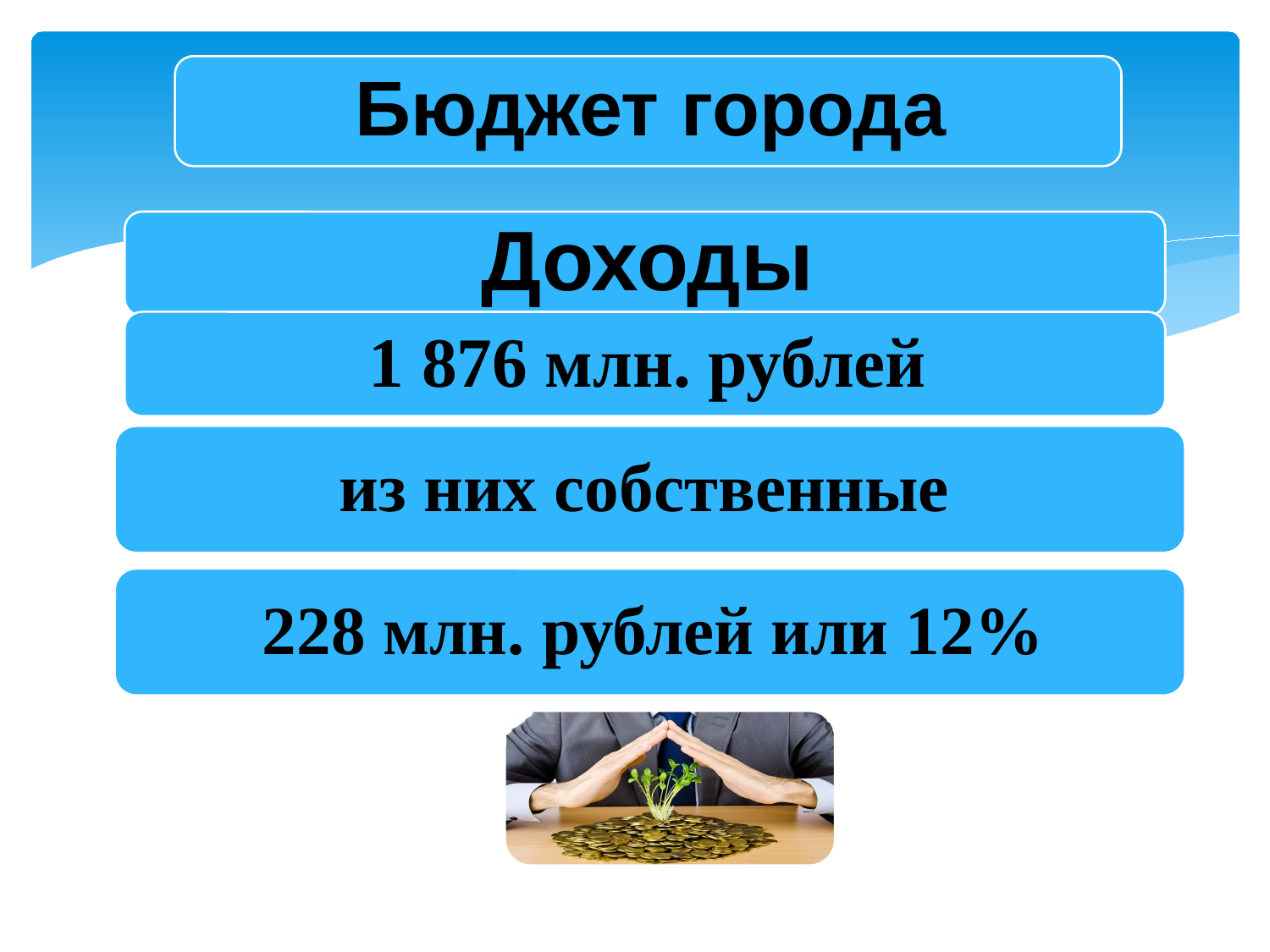

Бюджет города
Доходы
1 876 млн. рублей
из них собственные
228 млн. рублей или 12%